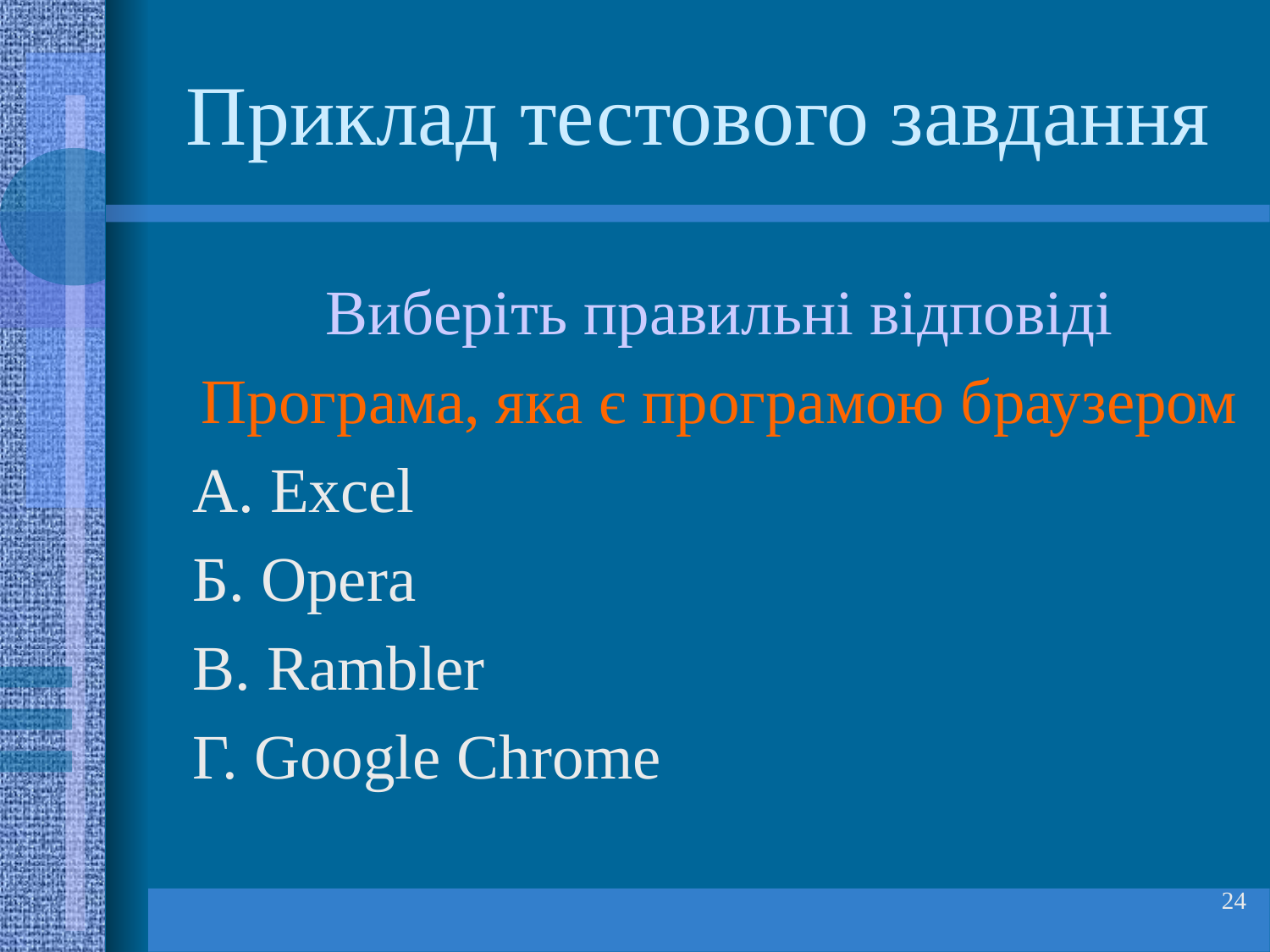

# Приклад тестового завдання
Виберіть правильні відповіді
Програма, яка є програмою браузером
А. Excel
Б. Opera
В. Rambler
Г. Google Chrome
24